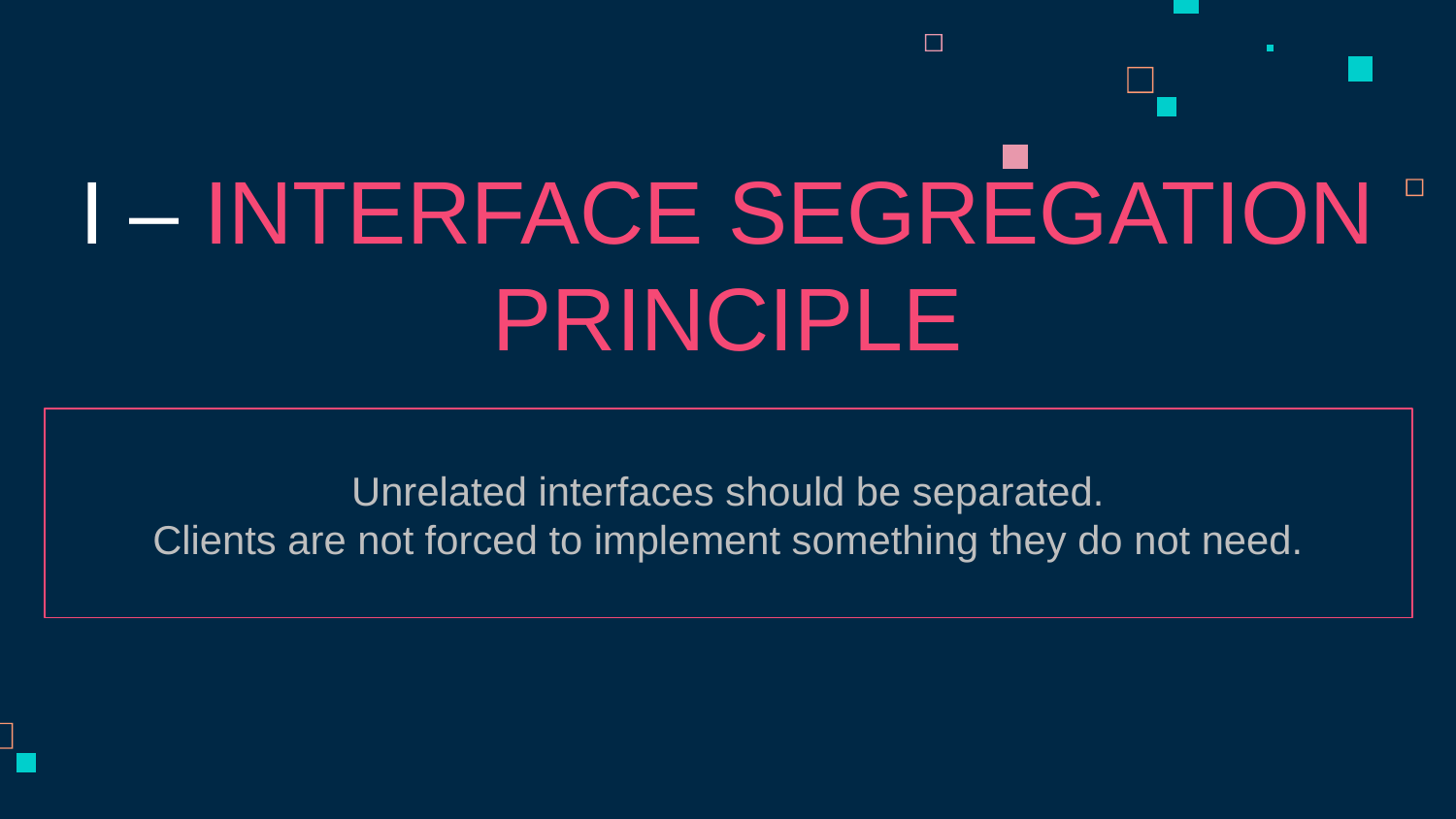

I – INTERFACE SEGREGATION PRINCIPLE

Unrelated interfaces should be separated.
Clients are not forced to implement something they do not need.